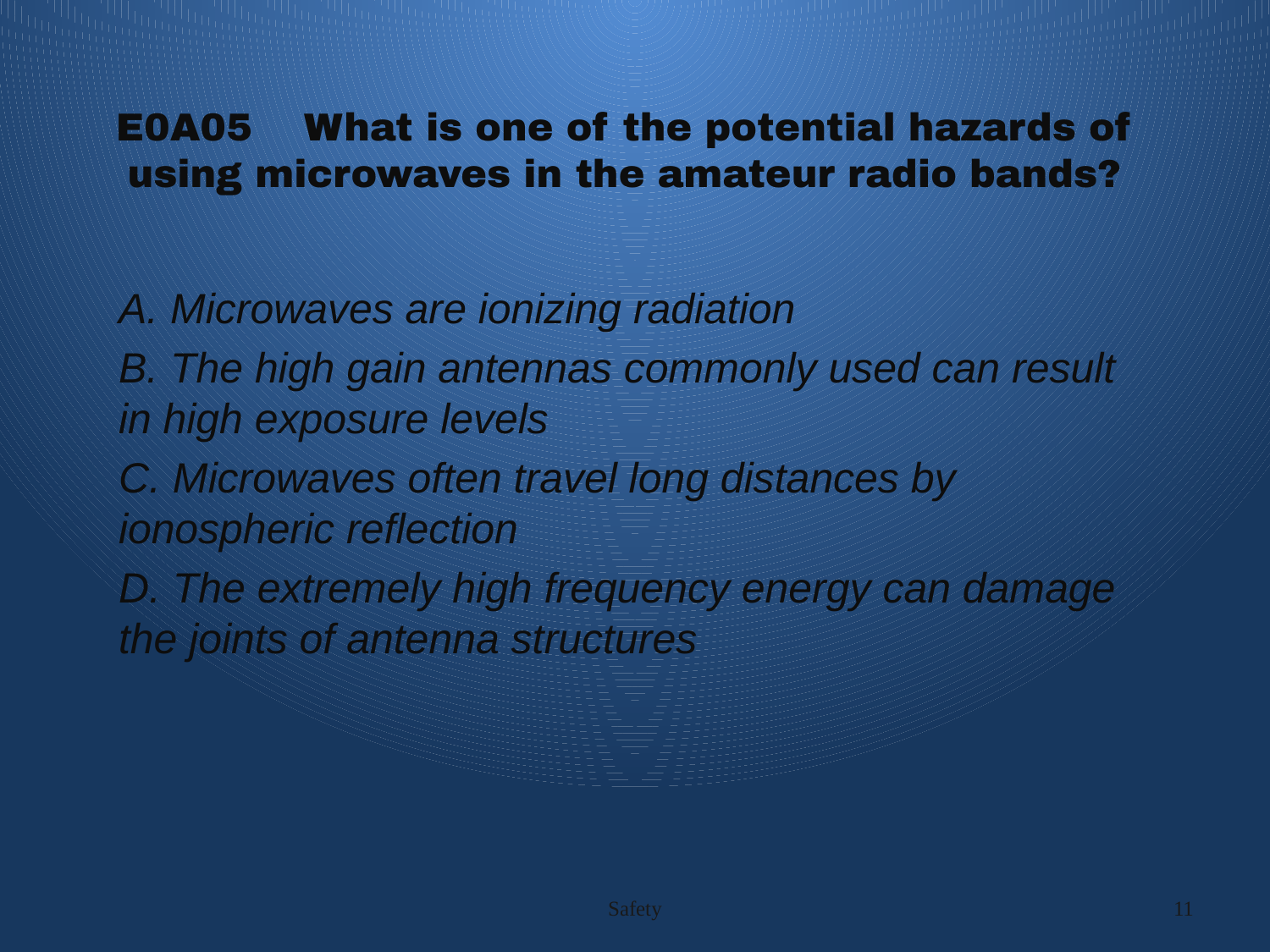

# E0A05    What is one of the potential hazards of using microwaves in the amateur radio bands?
A. Microwaves are ionizing radiation
B. The high gain antennas commonly used can result in high exposure levels
C. Microwaves often travel long distances by ionospheric reflection
D. The extremely high frequency energy can damage the joints of antenna structures
Safety
11